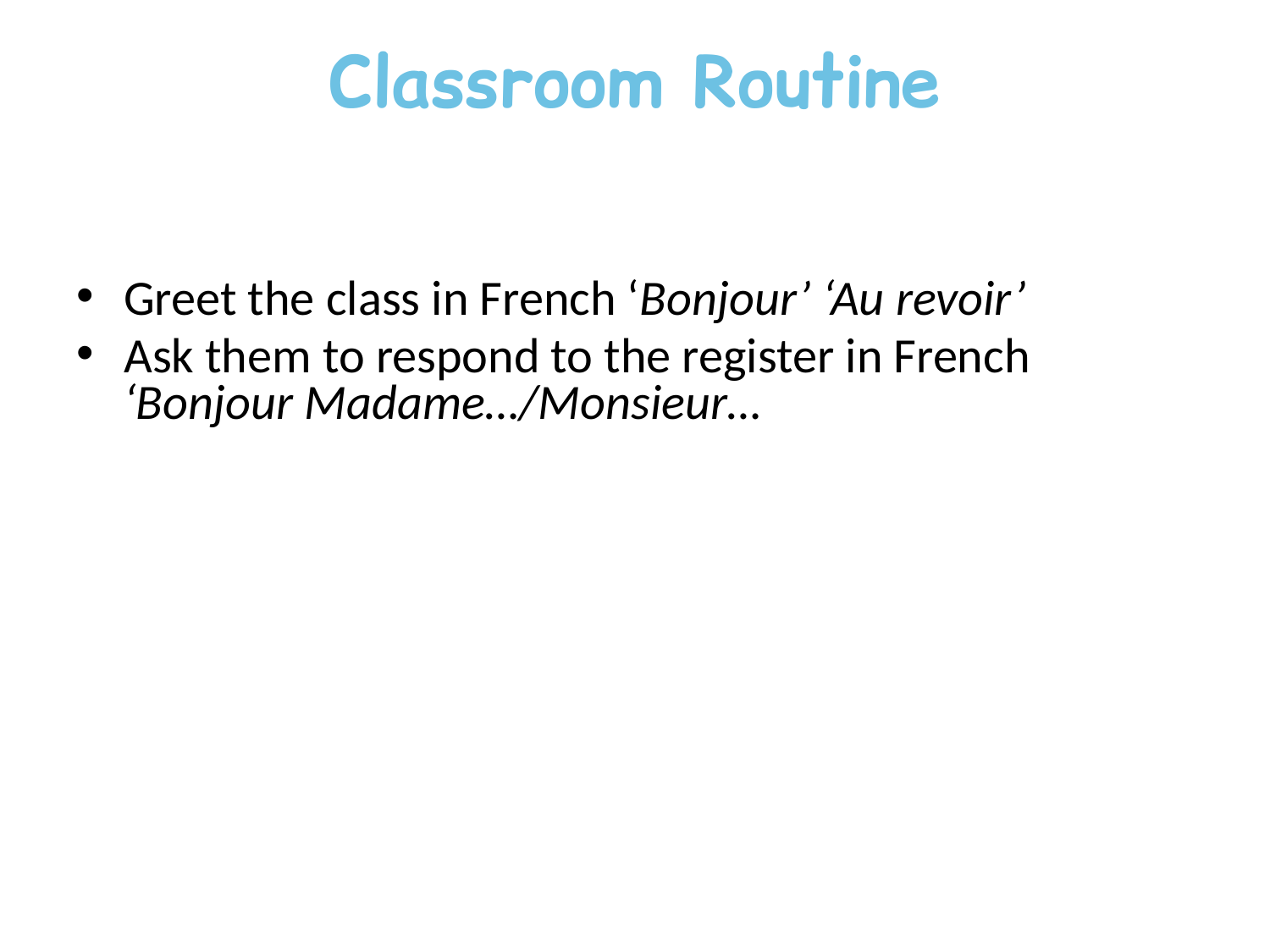

# Classroom Routine

Greet the class in French ‘Bonjour’ ‘Au revoir’
Ask them to respond to the register in French ‘Bonjour Madame…/Monsieur…